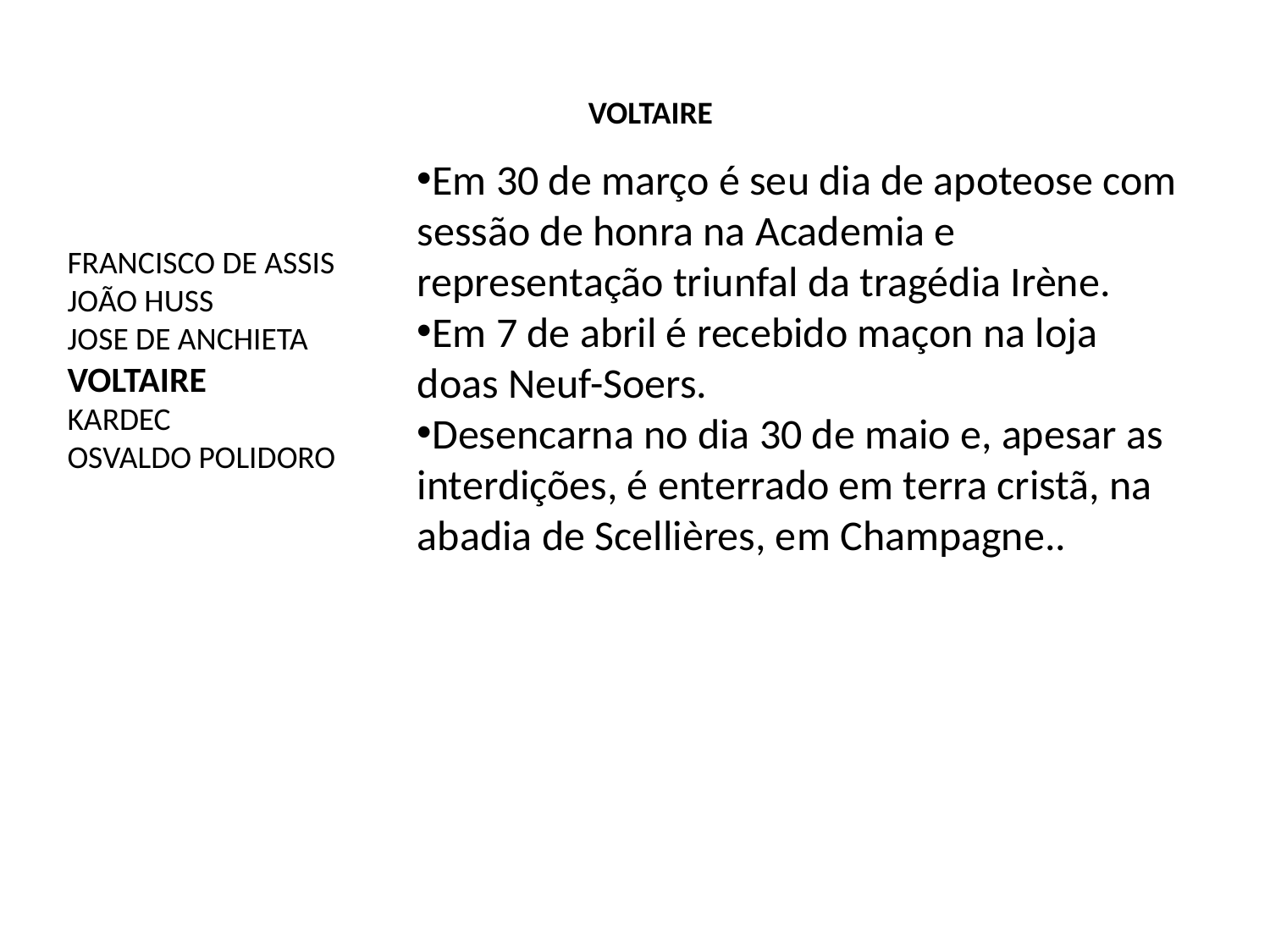

VOLTAIRE
Em 30 de março é seu dia de apoteose com sessão de honra na Academia e representação triunfal da tragédia Irène.
Em 7 de abril é recebido maçon na loja doas Neuf-Soers.
Desencarna no dia 30 de maio e, apesar as interdições, é enterrado em terra cristã, na abadia de Scellières, em Champagne..
FRANCISCO DE ASSIS
JOÃO HUSS
JOSE DE ANCHIETA
VOLTAIRE
KARDEC
OSVALDO POLIDORO